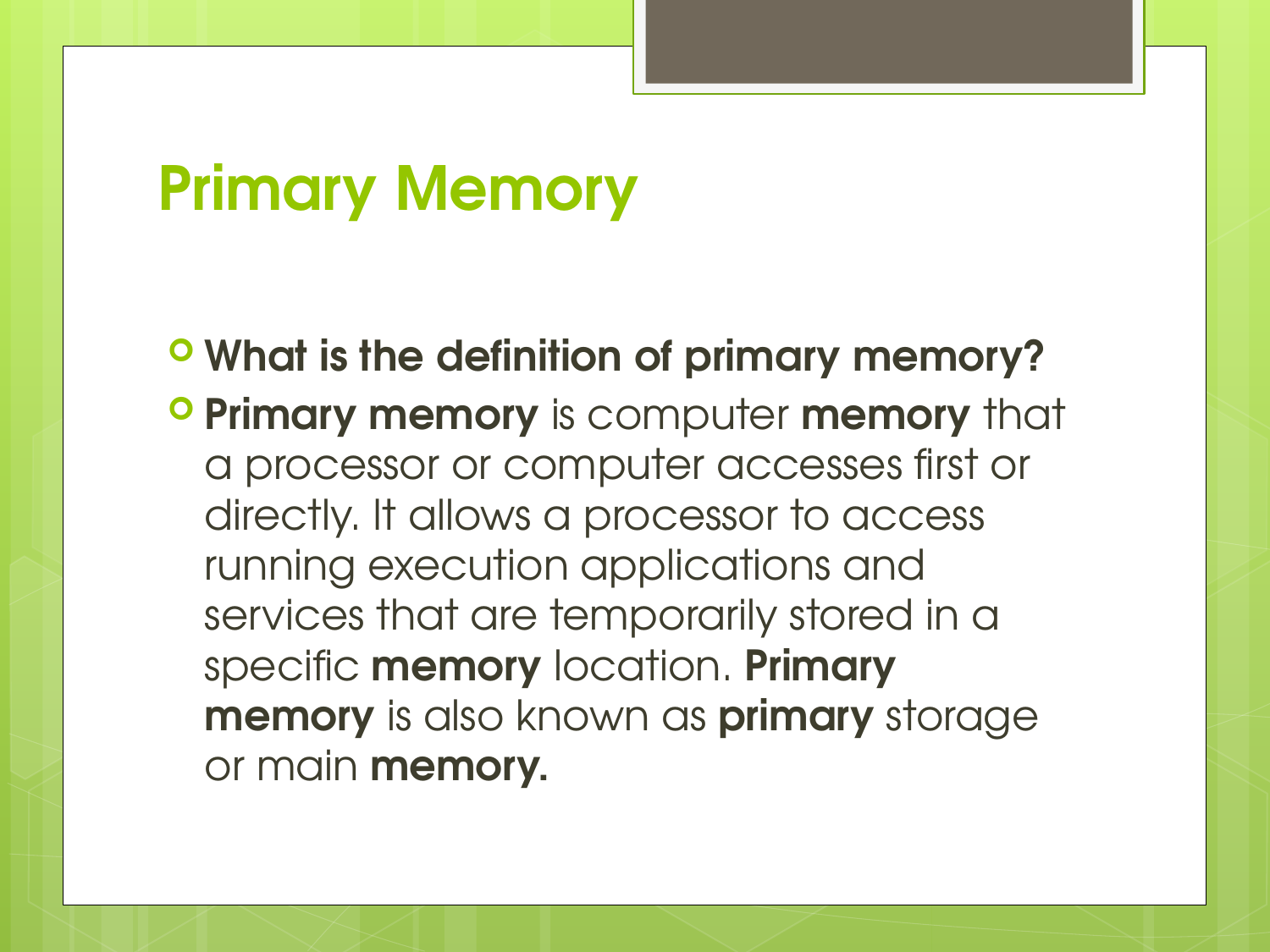

# Primary Memory
What is the definition of primary memory?
Primary memory is computer memory that a processor or computer accesses first or directly. It allows a processor to access running execution applications and services that are temporarily stored in a specific memory location. Primary memory is also known as primary storage or main memory.